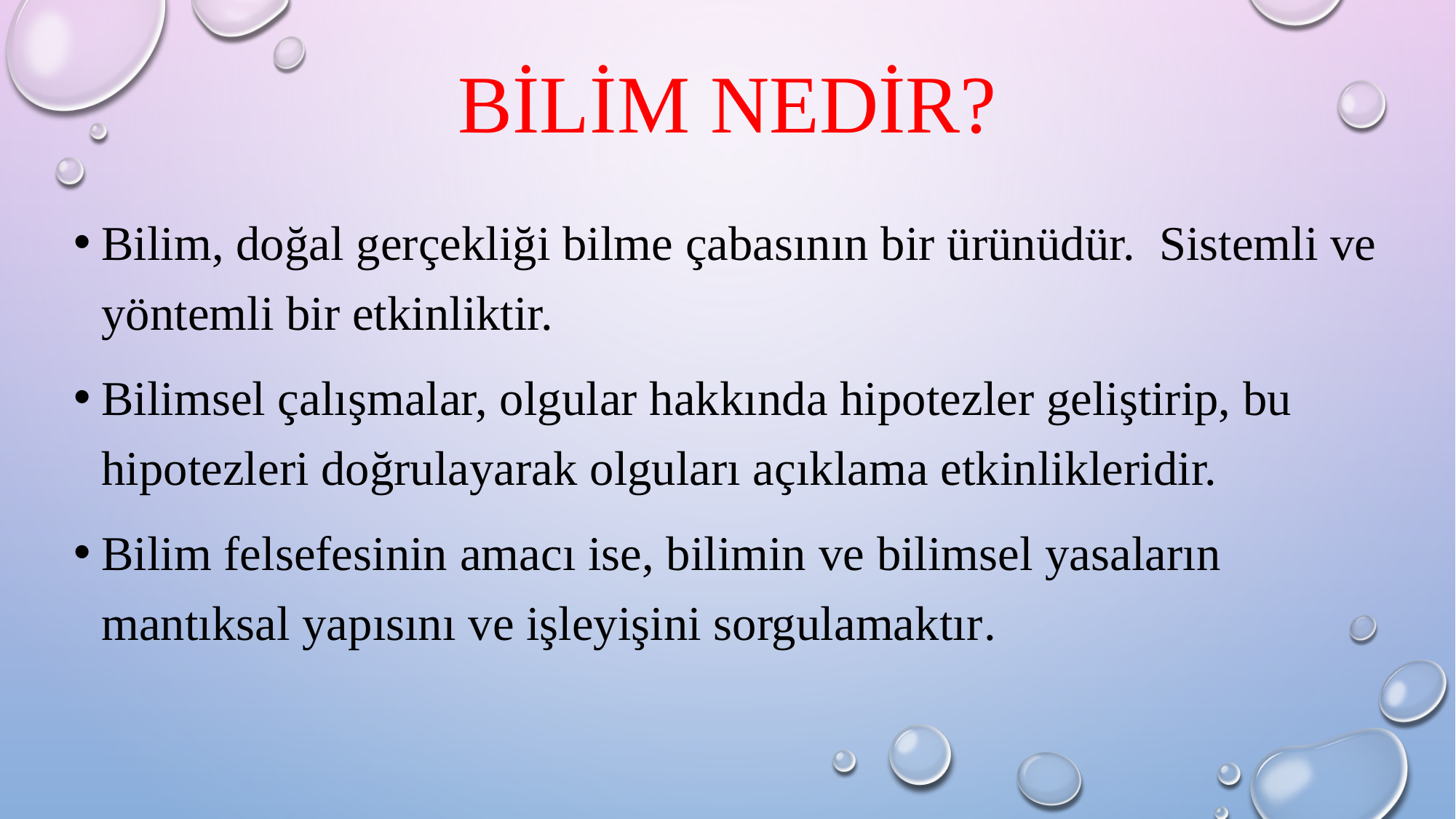

# BİLİM NEDİR?
Bilim, doğal gerçekliği bilme çabasının bir ürünüdür.  Sistemli ve yöntemli bir etkinliktir.
Bilimsel çalışmalar, olgular hakkında hipotezler geliştirip, bu hipotezleri doğrulayarak olguları açıklama etkinlikleridir.
Bilim felsefesinin amacı ise, bilimin ve bilimsel yasaların mantıksal yapısını ve işleyişini sorgulamaktır.